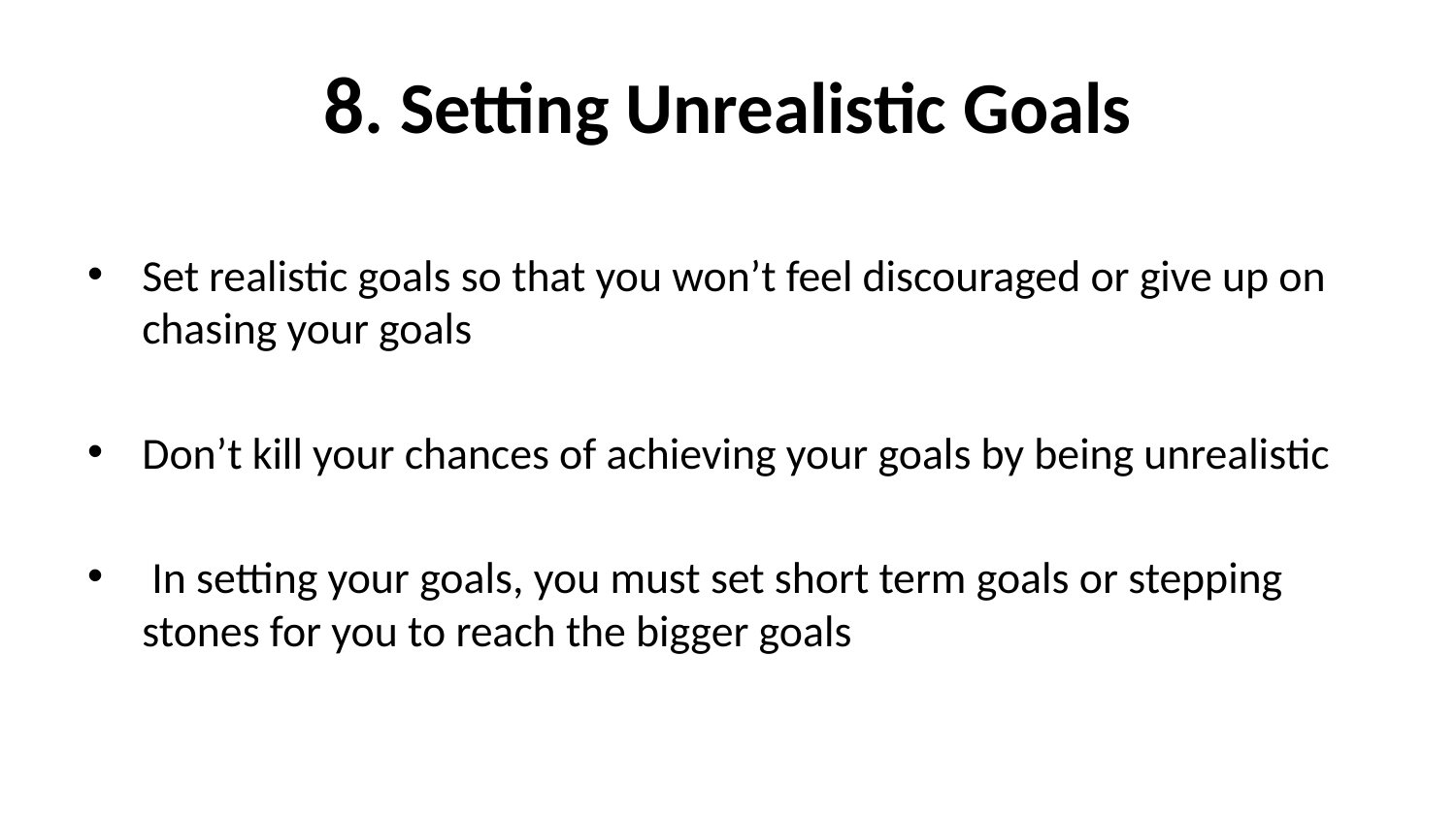

# 8. Setting Unrealistic Goals
Set realistic goals so that you won’t feel discouraged or give up on chasing your goals

Don’t kill your chances of achieving your goals by being unrealistic

 In setting your goals, you must set short term goals or stepping stones for you to reach the bigger goals